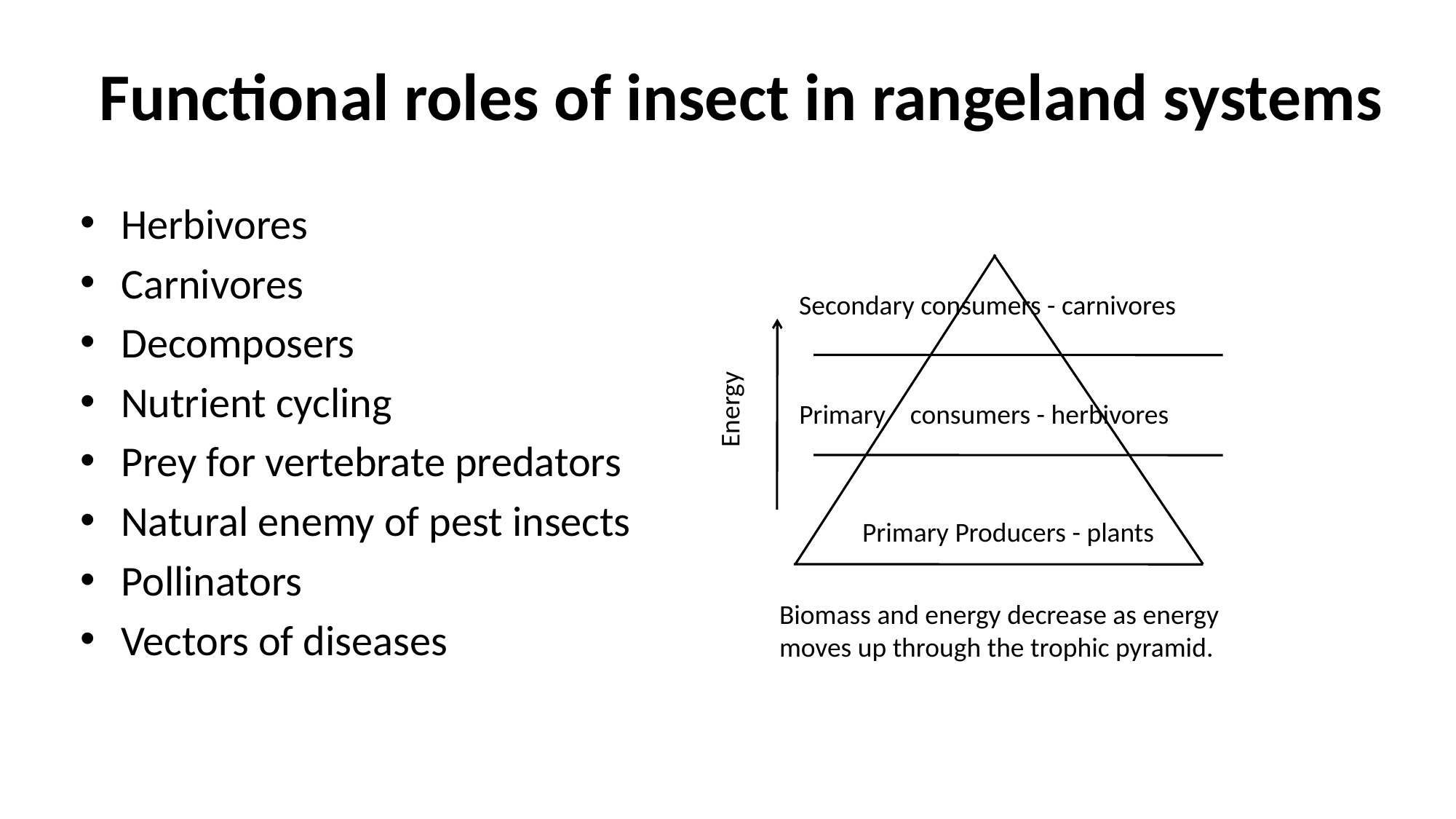

# Functional roles of insect in rangeland systems
Herbivores
Carnivores
Decomposers
Nutrient cycling
Prey for vertebrate predators
Natural enemy of pest insects
Pollinators
Vectors of diseases
Secondary consumers - carnivores
Energy
Primary    consumers - herbivores
Primary Producers - plants
Biomass and energy decrease as energy moves up through the trophic pyramid.